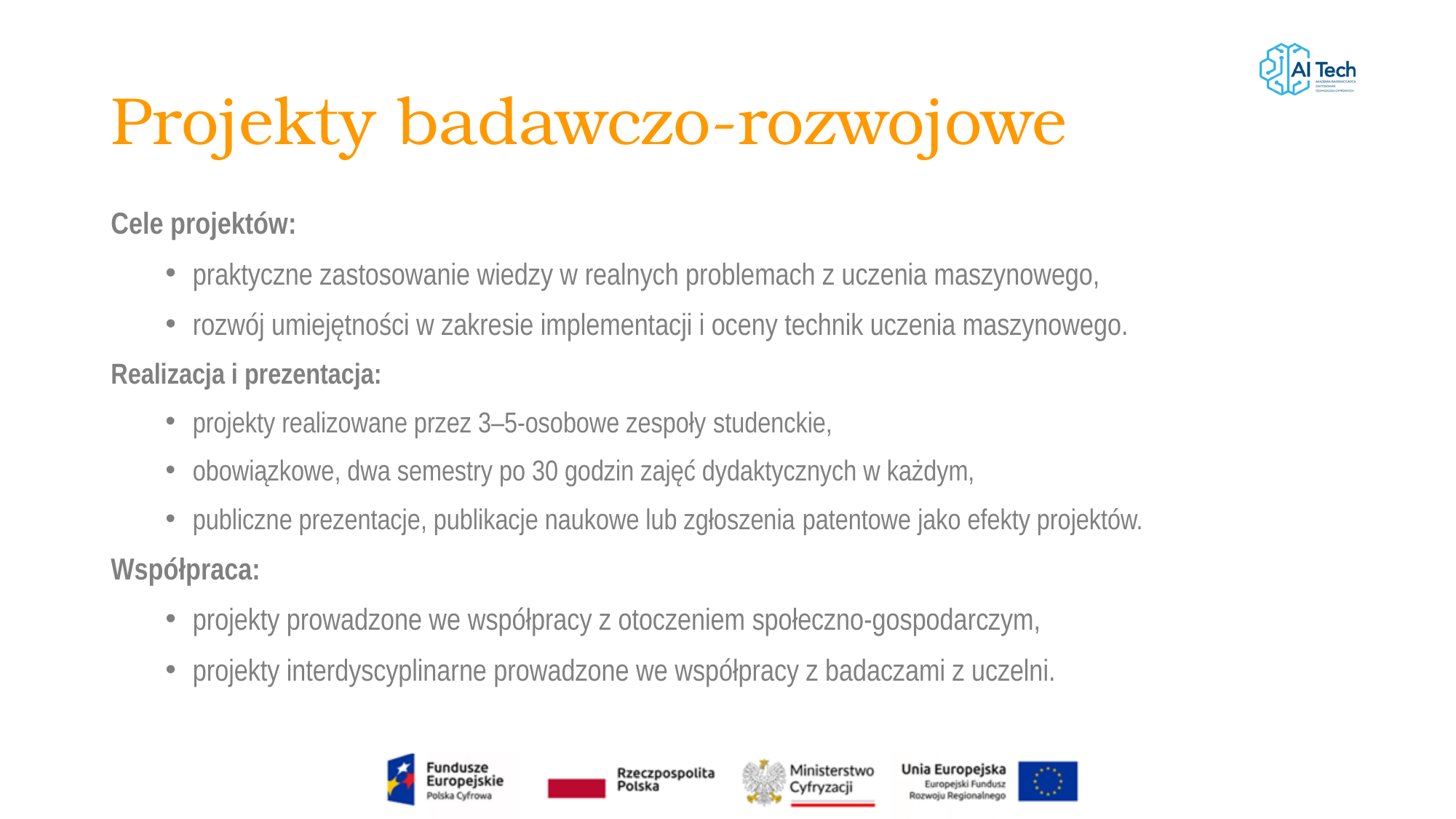

# Projekty badawczo-rozwojowe
Cele projektów:
praktyczne zastosowanie wiedzy w realnych problemach z uczenia maszynowego,
rozwój umiejętności w zakresie implementacji i oceny technik uczenia maszynowego.
Realizacja i prezentacja:
projekty realizowane przez 3–5-osobowe zespoły studenckie,
obowiązkowe, dwa semestry po 30 godzin zajęć dydaktycznych w każdym,
publiczne prezentacje, publikacje naukowe lub zgłoszenia patentowe jako efekty projektów.
Współpraca:
projekty prowadzone we współpracy z otoczeniem społeczno-gospodarczym,
projekty interdyscyplinarne prowadzone we współpracy z badaczami z uczelni.